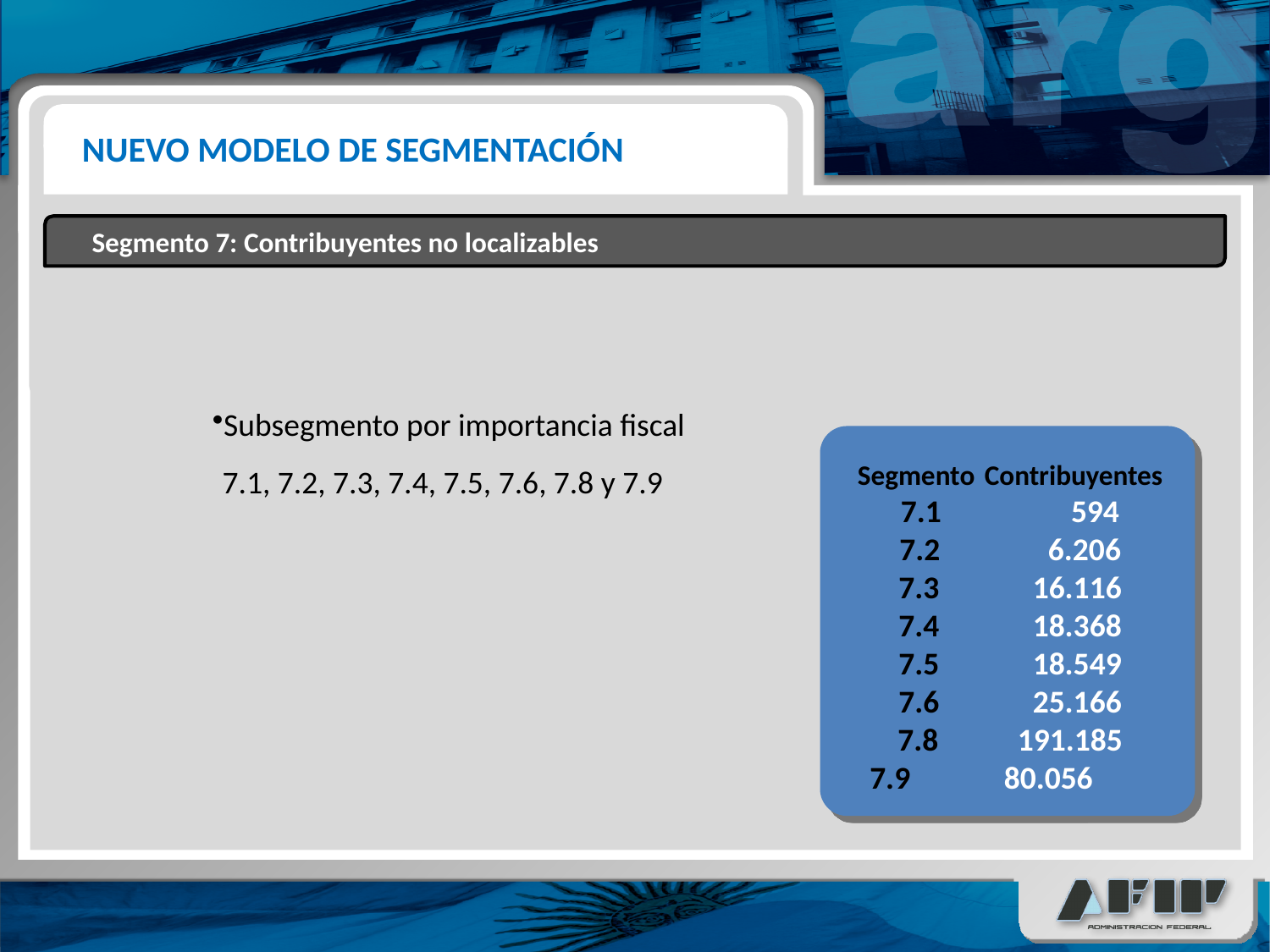

NUEVO MODELO DE SEGMENTACIÓN

Segmento 7: Contribuyentes no localizables
Subsegmento por importancia fiscal

Segmento 	Contribuyentes
7.1	      594
7.2               6.206
7.3             16.116
7.4             18.368
7.5             18.549
7.6             25.166
7.8           191.185
7.9             80.056
7.1, 7.2, 7.3, 7.4, 7.5, 7.6, 7.8 y 7.9